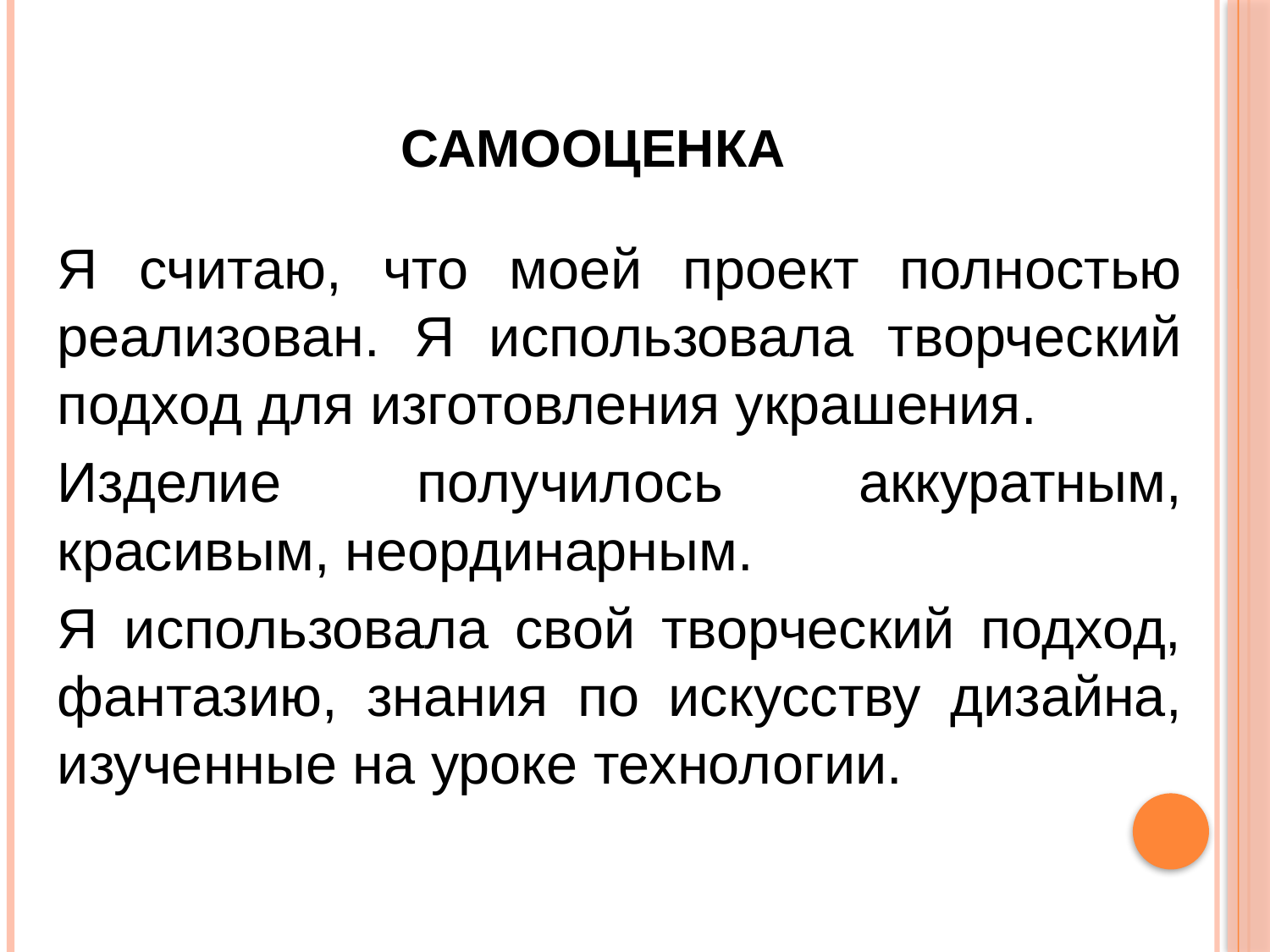

# САМООЦЕНКА
Я считаю, что моей проект полностью реализован. Я использовала творческий подход для изготовления украшения.
Изделие получилось аккуратным, красивым, неординарным.
Я использовала свой творческий подход, фантазию, знания по искусству дизайна, изученные на уроке технологии.